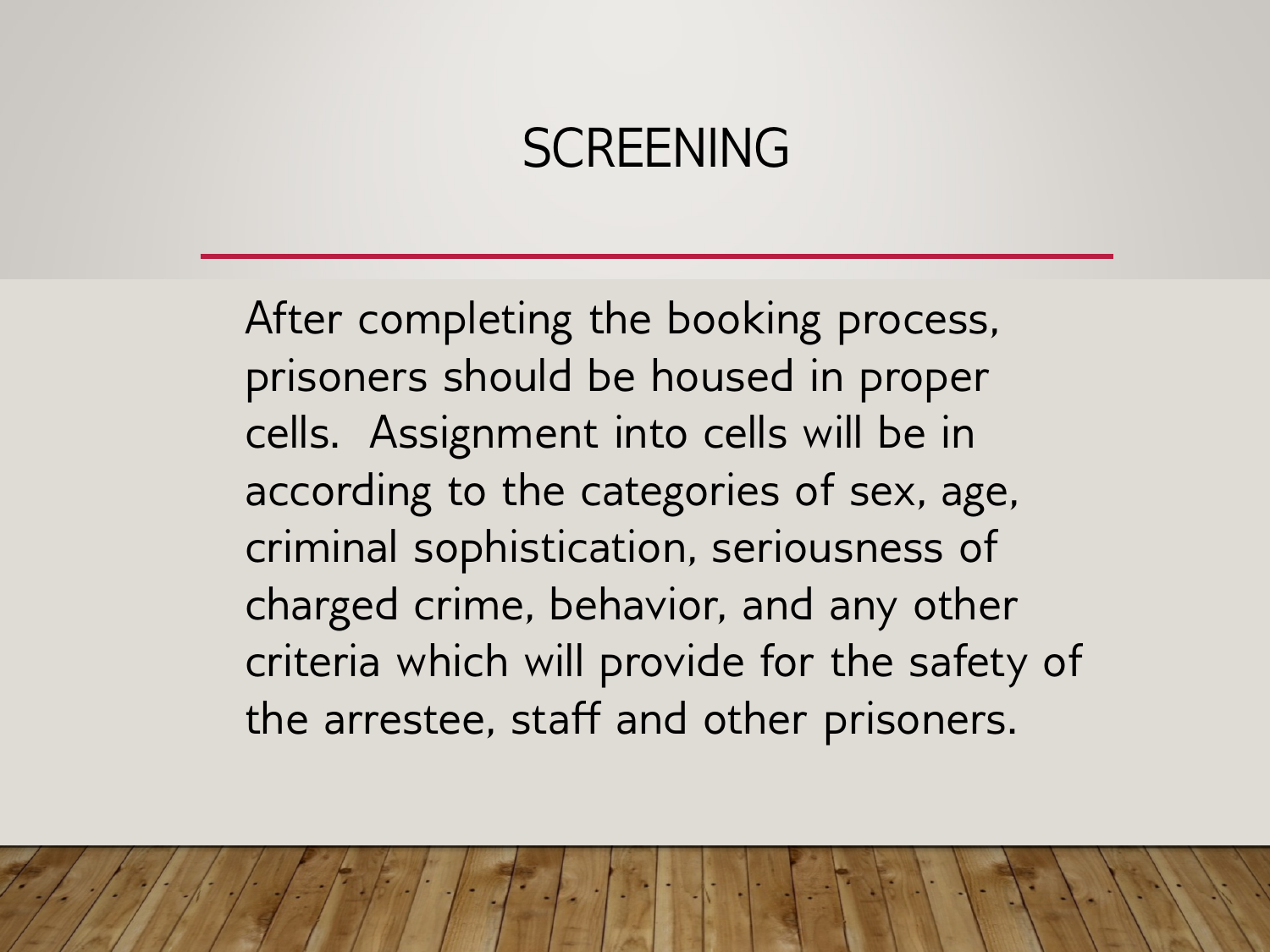

# SCREENING
	After completing the booking process, prisoners should be housed in proper cells.  Assignment into cells will be in according to the categories of sex, age, criminal sophistication, seriousness of charged crime, behavior, and any other criteria which will provide for the safety of the arrestee, staff and other prisoners.